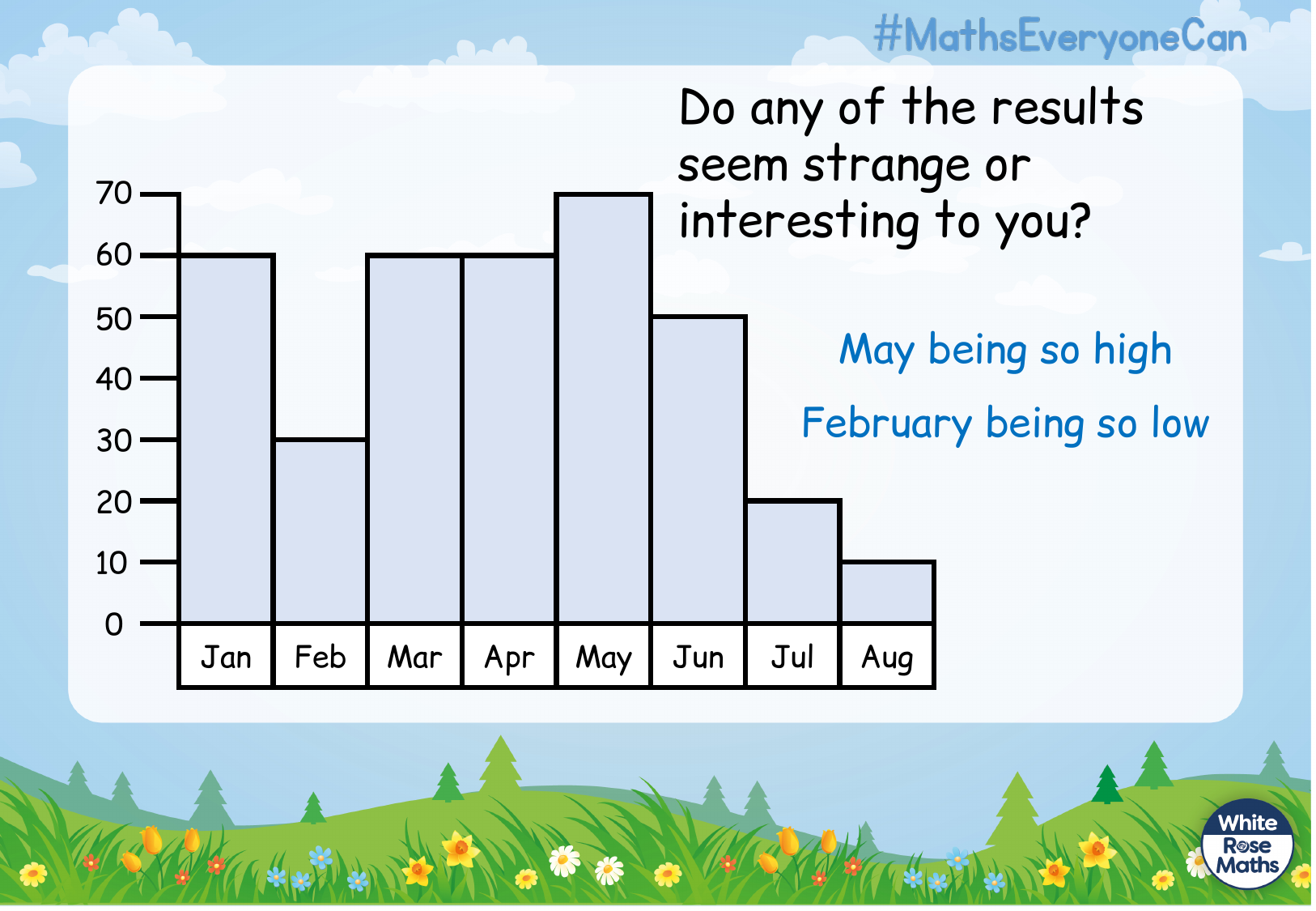

Do any of the results seem strange or interesting to you?
70

60

50

May being so high
40
February being so low
30

20

10

0
Jan
Feb
Mar
Apr
May
Jun
Jul
Aug